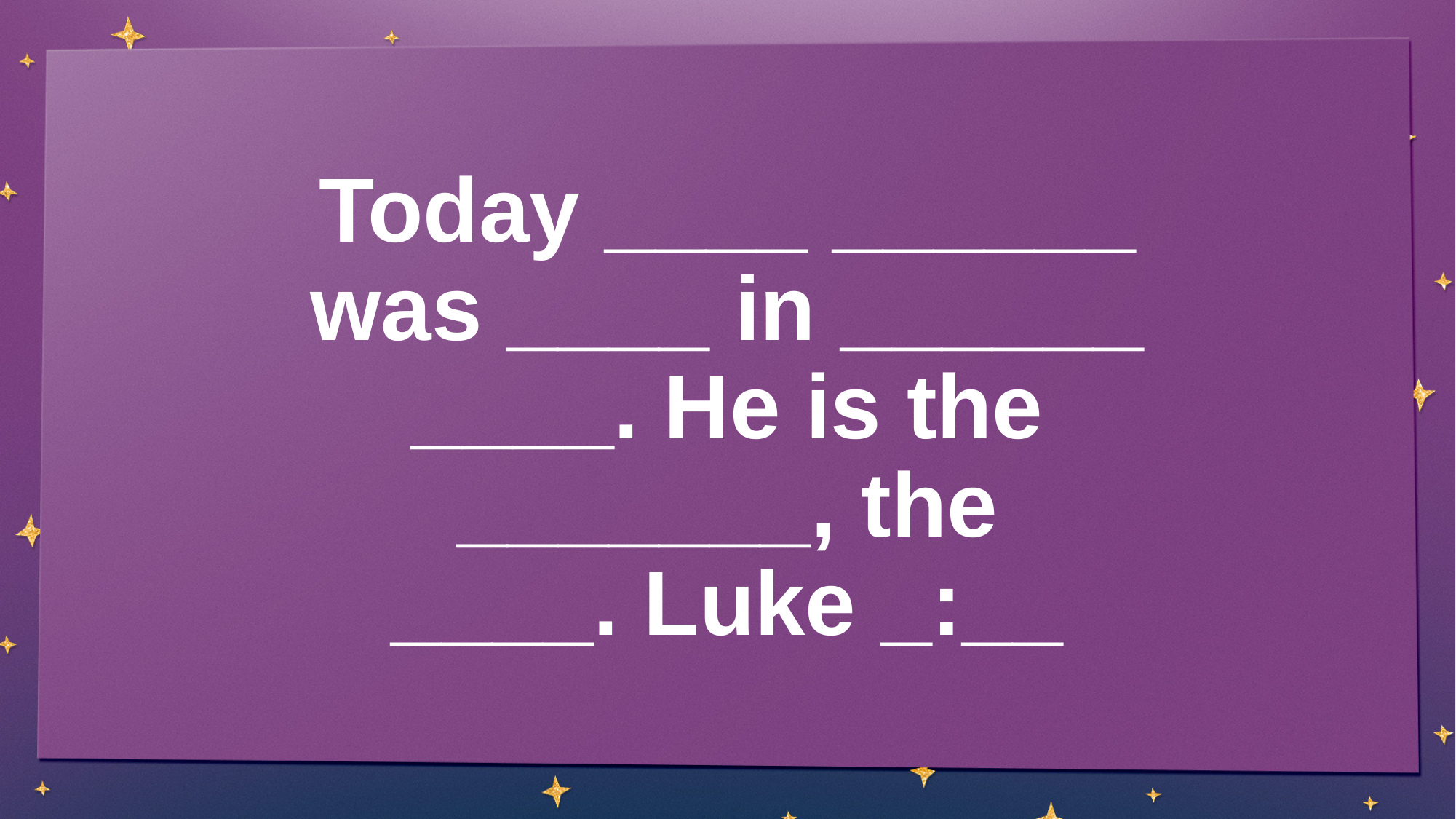

# Today ____ ______ was ____ in ______ ____. He is the _______, the ____. Luke _:__